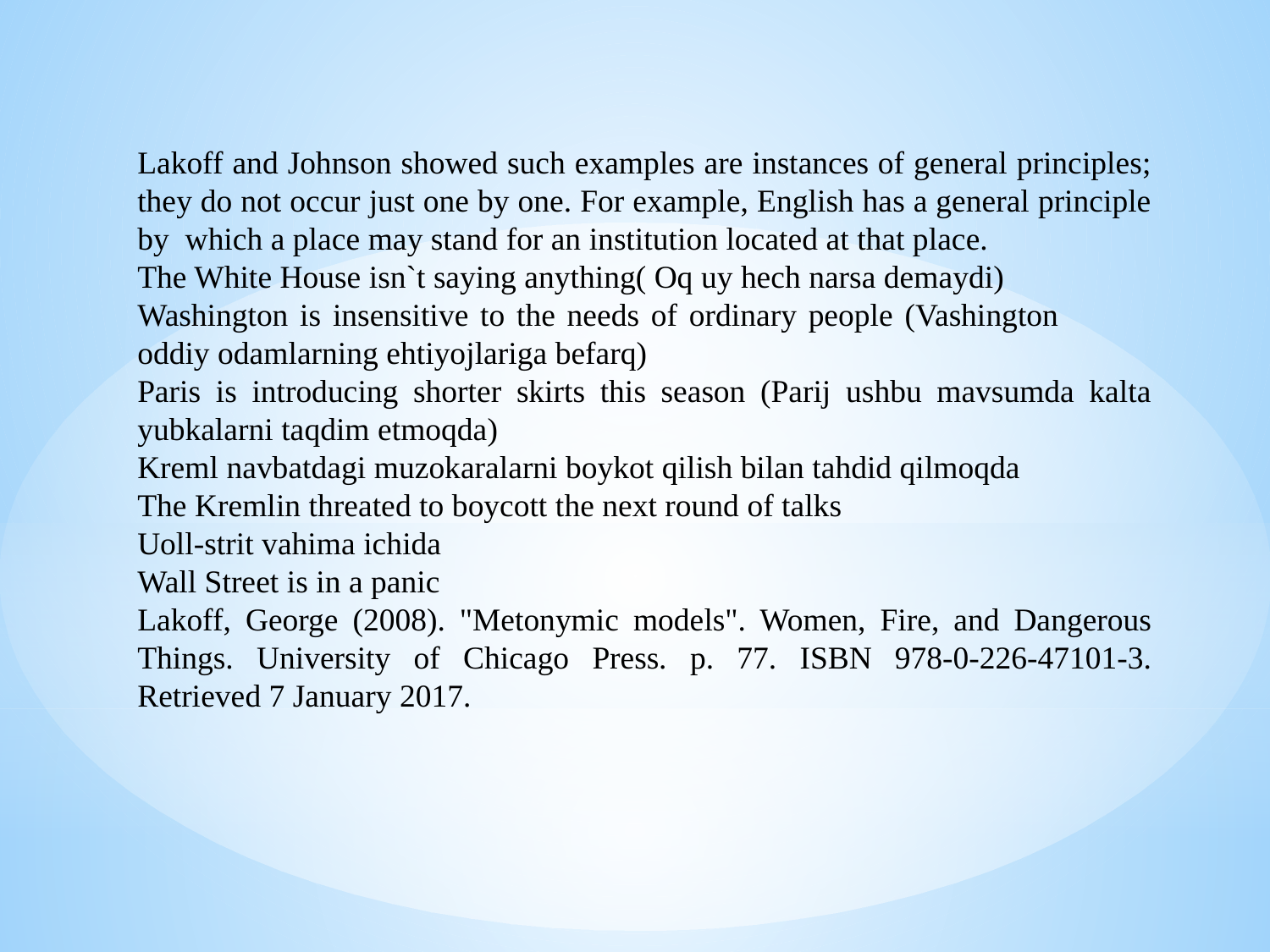

Lakoff and Johnson showed such examples are instances of general principles; they do not occur just one by one. For example, English has a general principle by  which a place may stand for an institution located at that place.
The White House isn`t saying anything( Oq uy hech narsa demaydi)
Washington is insensitive to the needs of ordinary people (Vashington         oddiy odamlarning ehtiyojlariga befarq)
Paris is introducing shorter skirts this season (Parij ushbu mavsumda kalta yubkalarni taqdim etmoqda)
Kreml navbatdagi muzokaralarni boykot qilish bilan tahdid qilmoqda
The Kremlin threated to boycott the next round of talks
Uoll-strit vahima ichida
Wall Street is in a panic
Lakoff, George (2008). "Metonymic models". Women, Fire, and Dangerous Things. University of Chicago Press. p. 77. ISBN 978-0-226-47101-3. Retrieved 7 January 2017.